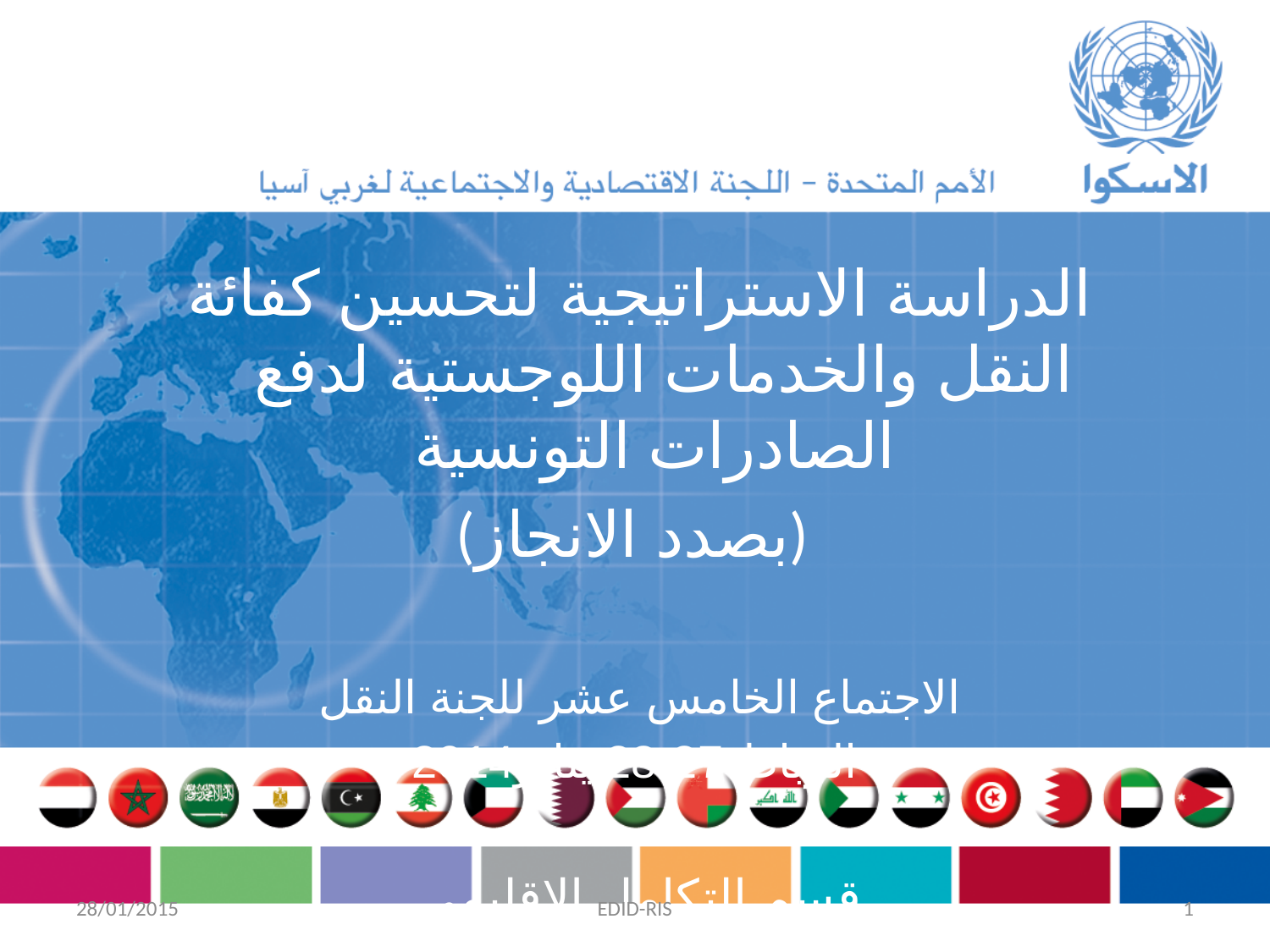

الدراسة الاستراتيجية لتحسين كفائة النقل والخدمات اللوجستية لدفع الصادرات التونسية
(بصدد الانجاز)

الاجتماع الخامس عشر للجنة النقل
الرباط 27-28 يناير2014

قسم التكامل الاقليمي
شعبة التنمية الاقتصادية والعولمة
28/01/2015
EDID-RIS
1